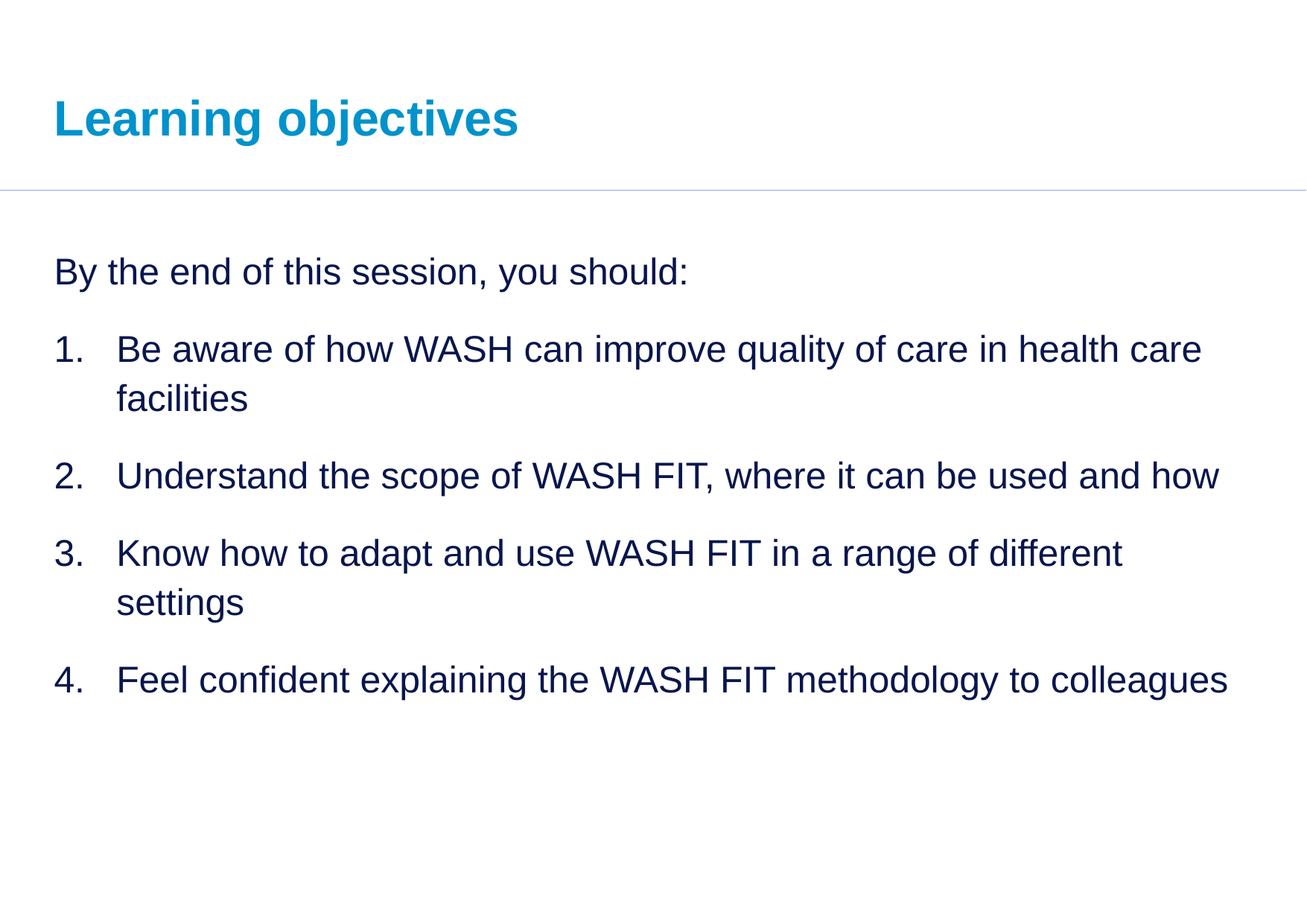

# Learning objectives
By the end of this session, you should:
Be aware of how WASH can improve quality of care in health care facilities
Understand the scope of WASH FIT, where it can be used and how
Know how to adapt and use WASH FIT in a range of different settings
Feel confident explaining the WASH FIT methodology to colleagues